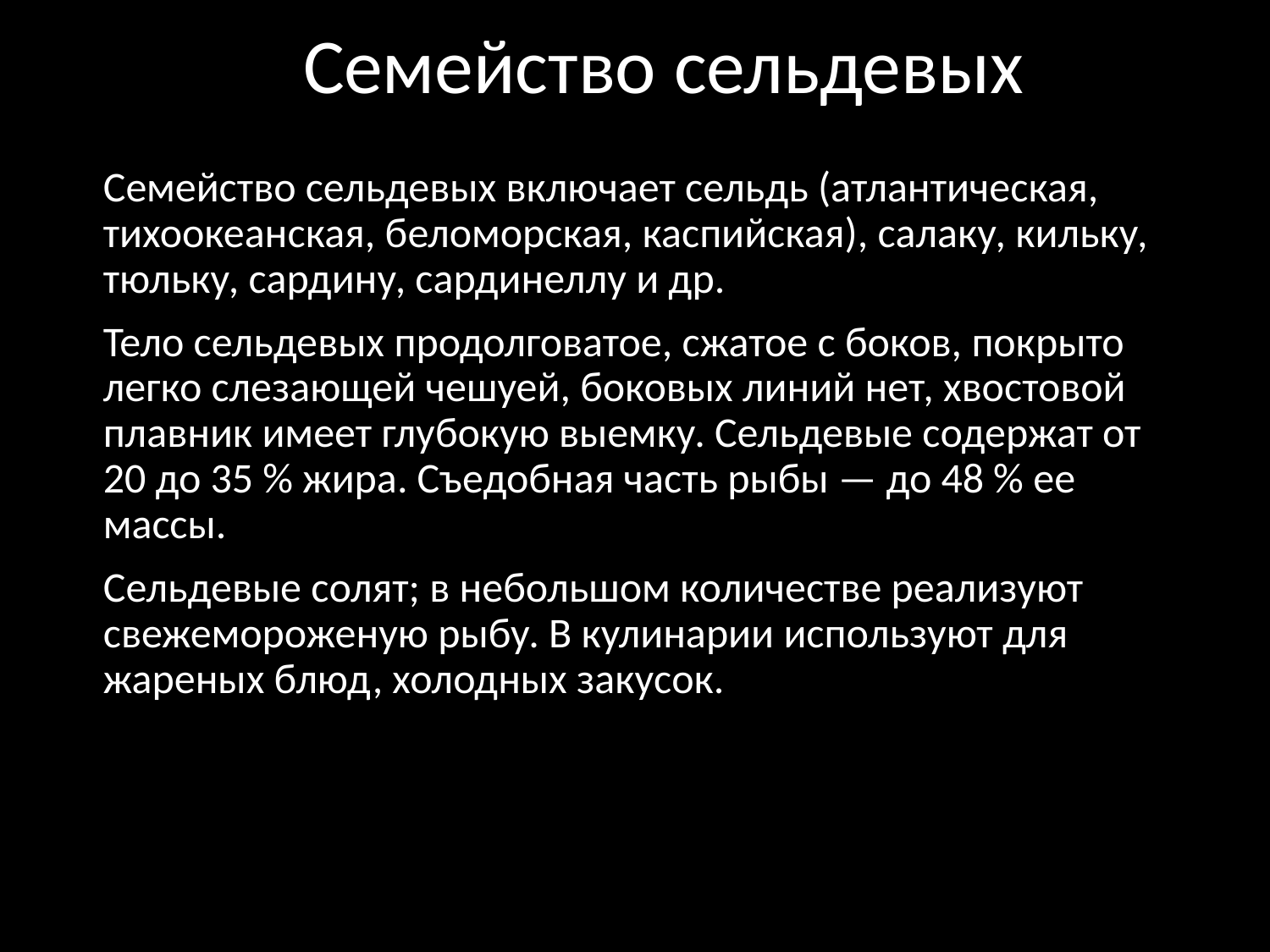

# Семейство сельдевых
Семейство сельдевых включает сельдь (атлантическая, тихоокеанская, беломорская, каспийская), салаку, кильку, тюльку, сардину, сардинеллу и др.
Тело сельдевых продолговатое, сжатое с боков, покрыто легко слезающей чешуей, боковых линий нет, хвостовой плавник имеет глубокую выемку. Сельдевые содержат от 20 до 35 % жира. Съедобная часть рыбы — до 48 % ее массы.
Сельдевые солят; в небольшом количестве реализуют свежемороженую рыбу. В кулинарии используют для жареных блюд, холодных закусок.